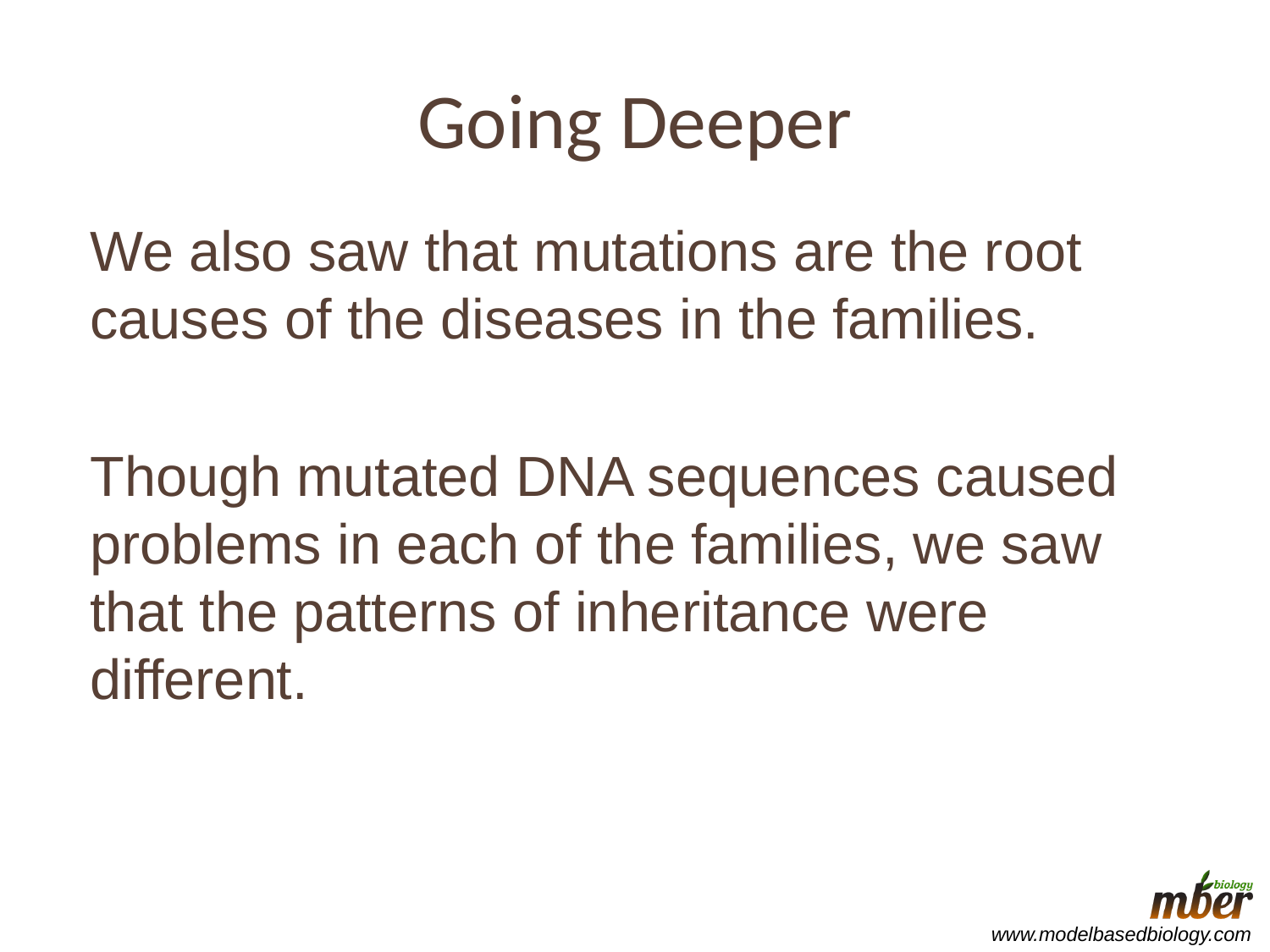

# Going Deeper
We also saw that mutations are the root causes of the diseases in the families.

Though mutated DNA sequences caused problems in each of the families, we saw that the patterns of inheritance were different.